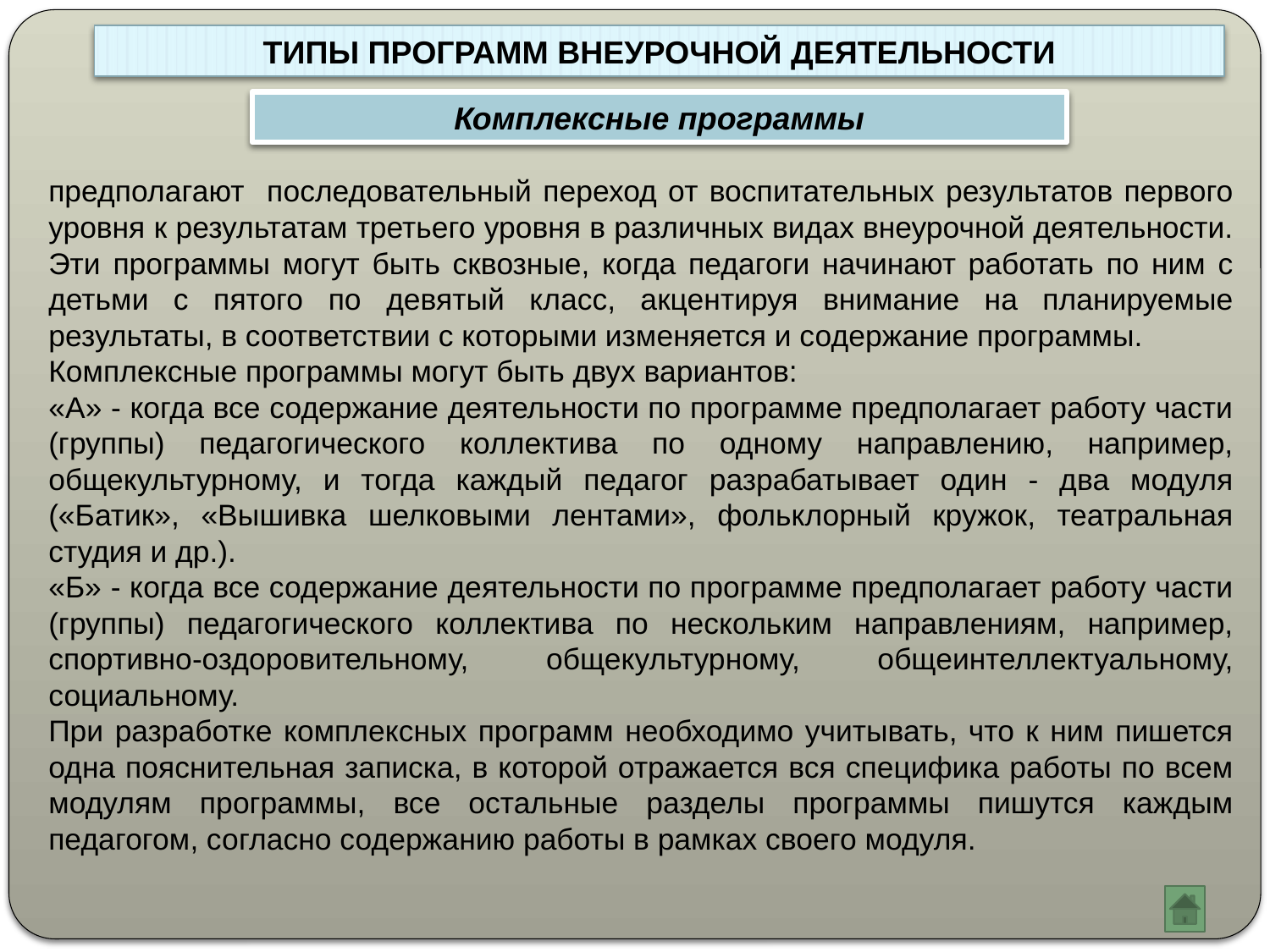

ТИПЫ ПРОГРАММ ВНЕУРОЧНОЙ ДЕЯТЕЛЬНОСТИ

Комплексные программы
предполагают  последовательный переход от воспитательных результатов первого уровня к результатам третьего уровня в различных видах внеурочной деятельности. Эти программы могут быть сквозные, когда педагоги начинают работать по ним с детьми с пятого по девятый класс, акцентируя внимание на планируемые результаты, в соответствии с которыми изменяется и содержание программы.
Комплексные программы могут быть двух вариантов:
«А» - когда все содержание деятельности по программе предполагает работу части (группы) педагогического коллектива по одному направлению, например, общекультурному, и тогда каждый педагог разрабатывает один - два модуля («Батик», «Вышивка шелковыми лентами», фольклорный кружок, театральная студия и др.).
«Б» - когда все содержание деятельности по программе предполагает работу части (группы) педагогического коллектива по нескольким направлениям, например, спортивно-оздоровительному, общекультурному, общеинтеллектуальному, социальному.
При разработке комплексных программ необходимо учитывать, что к ним пишется одна пояснительная записка, в которой отражается вся специфика работы по всем модулям программы, все остальные разделы программы пишутся каждым педагогом, согласно содержанию работы в рамках своего модуля.